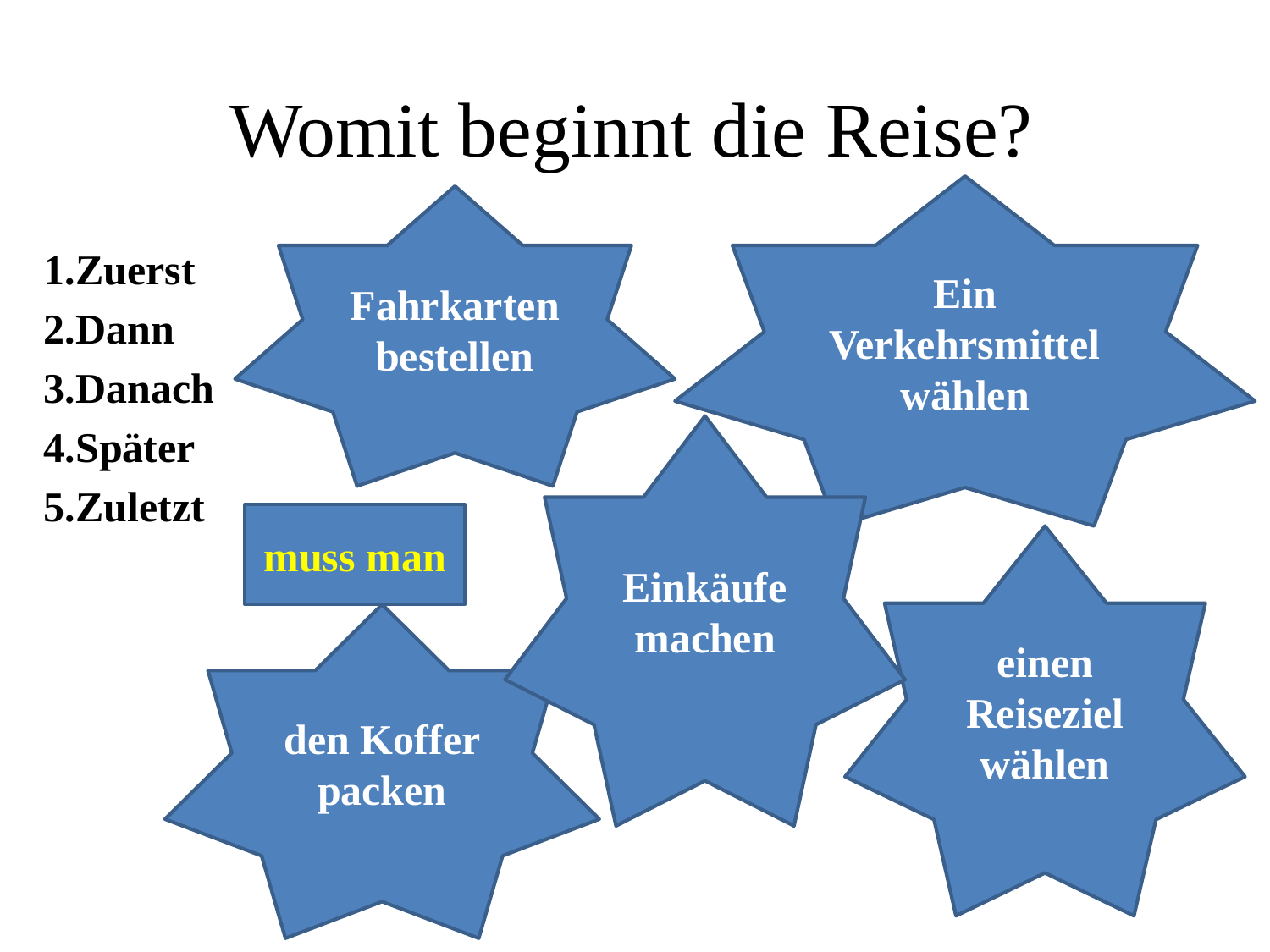

# Womit beginnt die Reise?
Ein Verkehrsmittel wählen
Fahrkarten bestellen
1.Zuerst
2.Dann
3.Danach
4.Später
5.Zuletzt
Einkäufe machen
muss man
einen Reiseziel wählen
den Koffer packen